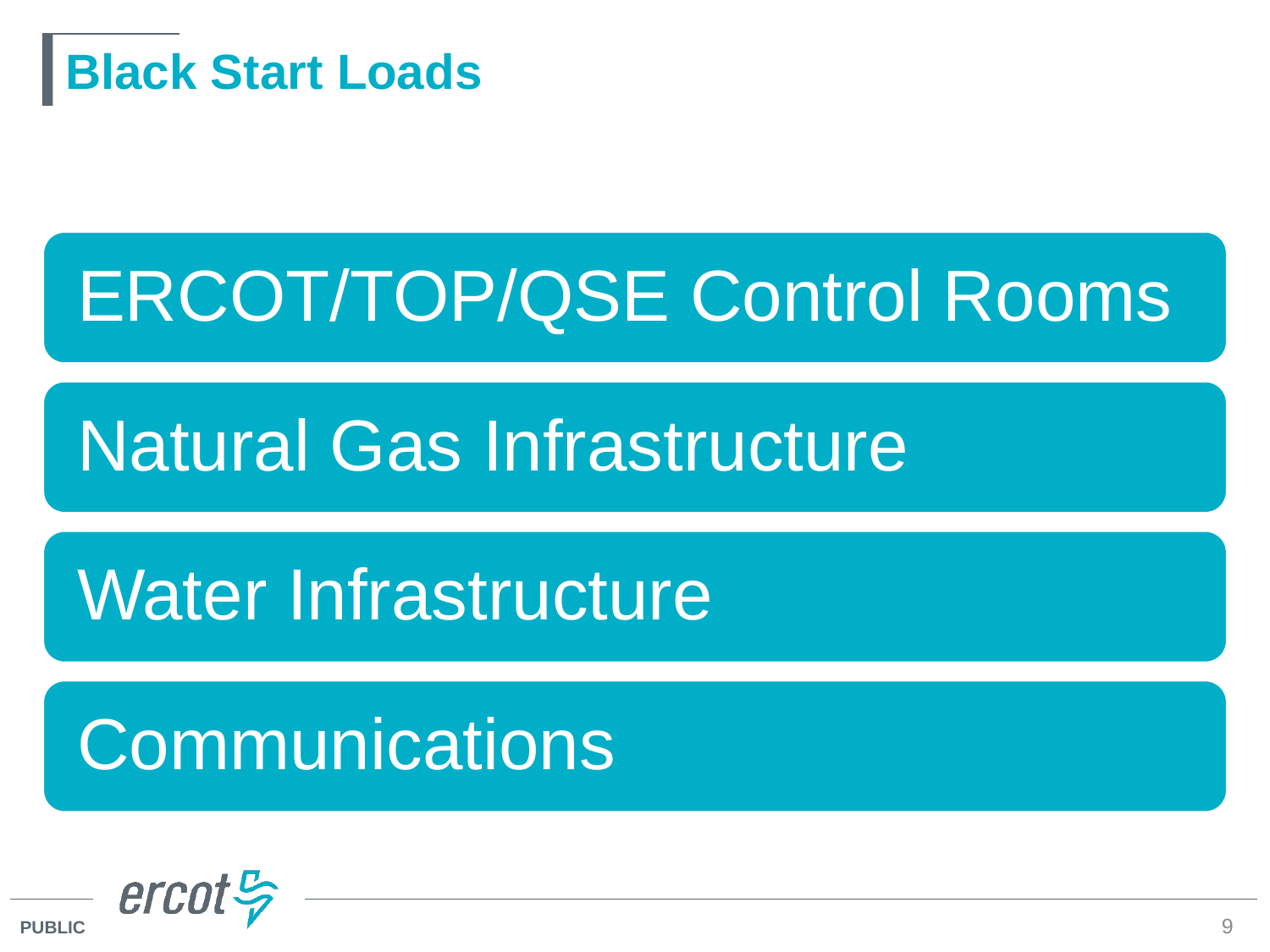

# Black Start Loads
ERCOT/TOP/QSE Control Rooms
Natural Gas Infrastructure
Water Infrastructure
Communications
9